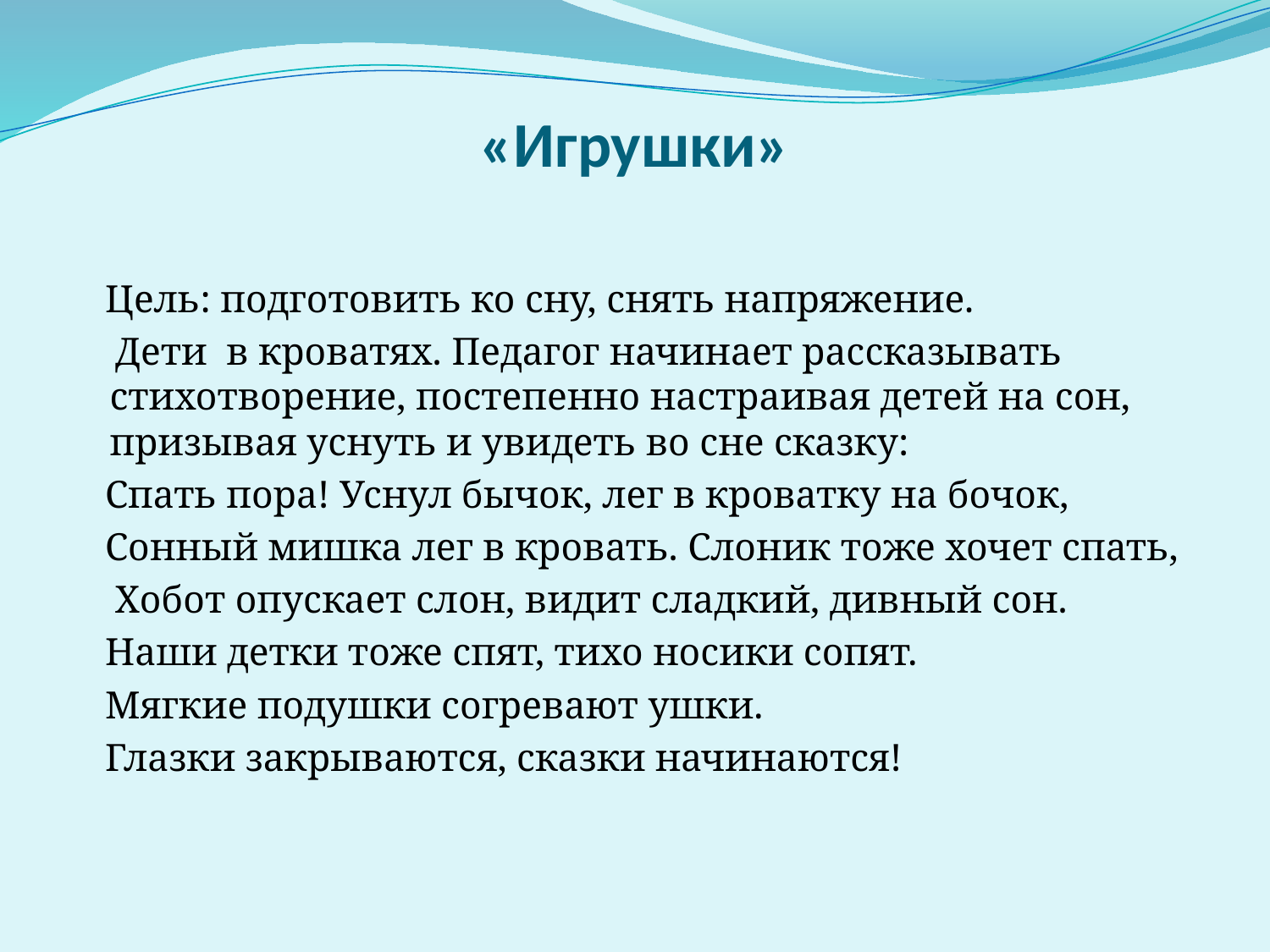

# «Игрушки»
   Цель: подготовить ко сну, снять напряжение.
    Дети  в кроватях. Педагог начинает рассказывать стихотворение, постепенно настраивая детей на сон, призывая уснуть и увидеть во сне сказку:
   Спать пора! Уснул бычок, лег в кроватку на бочок,
   Сонный мишка лег в кровать. Слоник тоже хочет спать,
    Хобот опускает слон, видит сладкий, дивный сон.
   Наши детки тоже спят, тихо носики сопят.
   Мягкие подушки согревают ушки.
   Глазки закрываются, сказки начинаются!